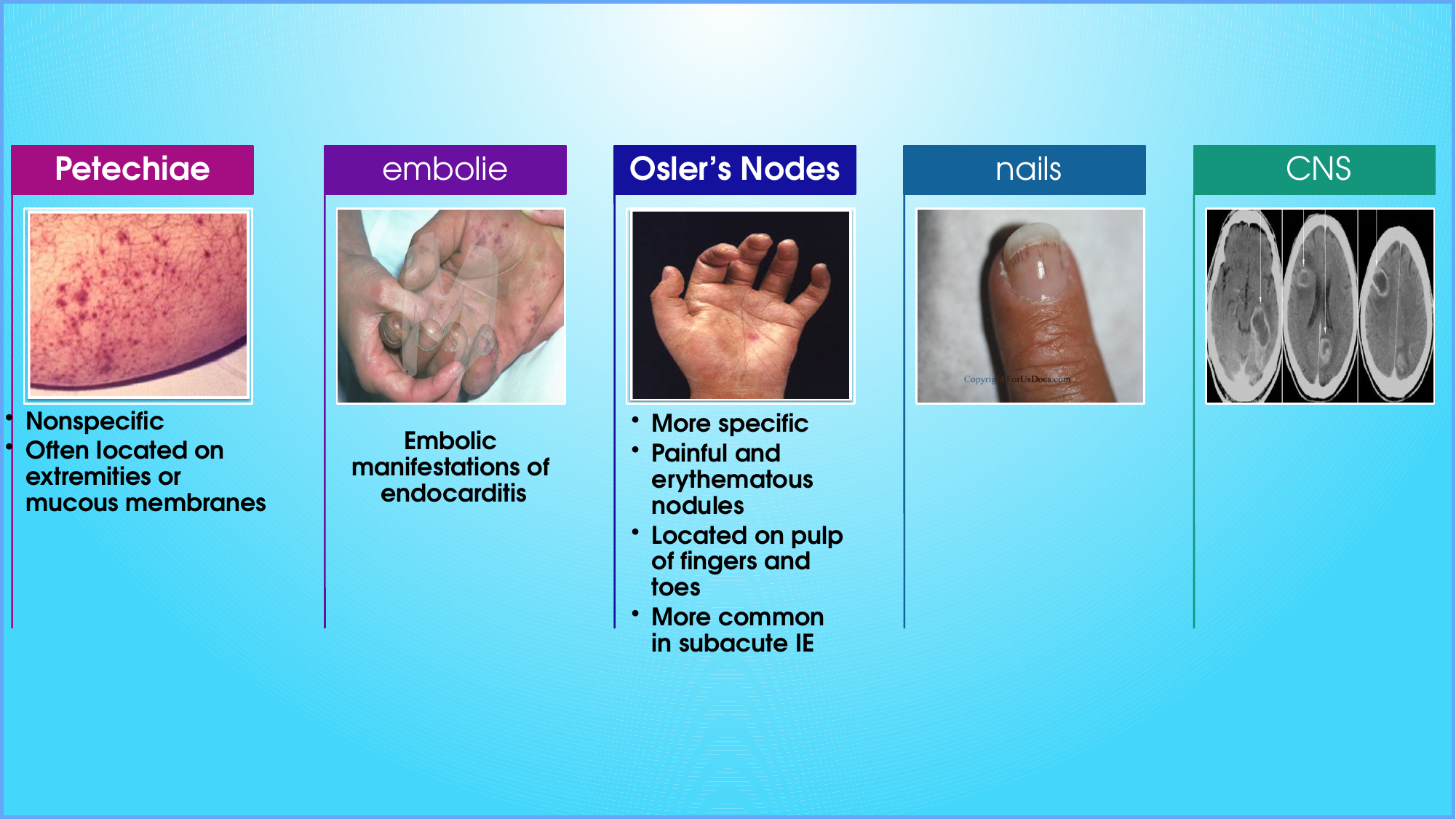

Nonspecific
Often located on extremities or mucous membranes

Petechiae
Embolic manifestations of endocarditis
embolie
More specific
Painful and erythematous nodules
Located on pulp of fingers and toes
More common in subacute IE
Osler’s Nodes
nails
CNS